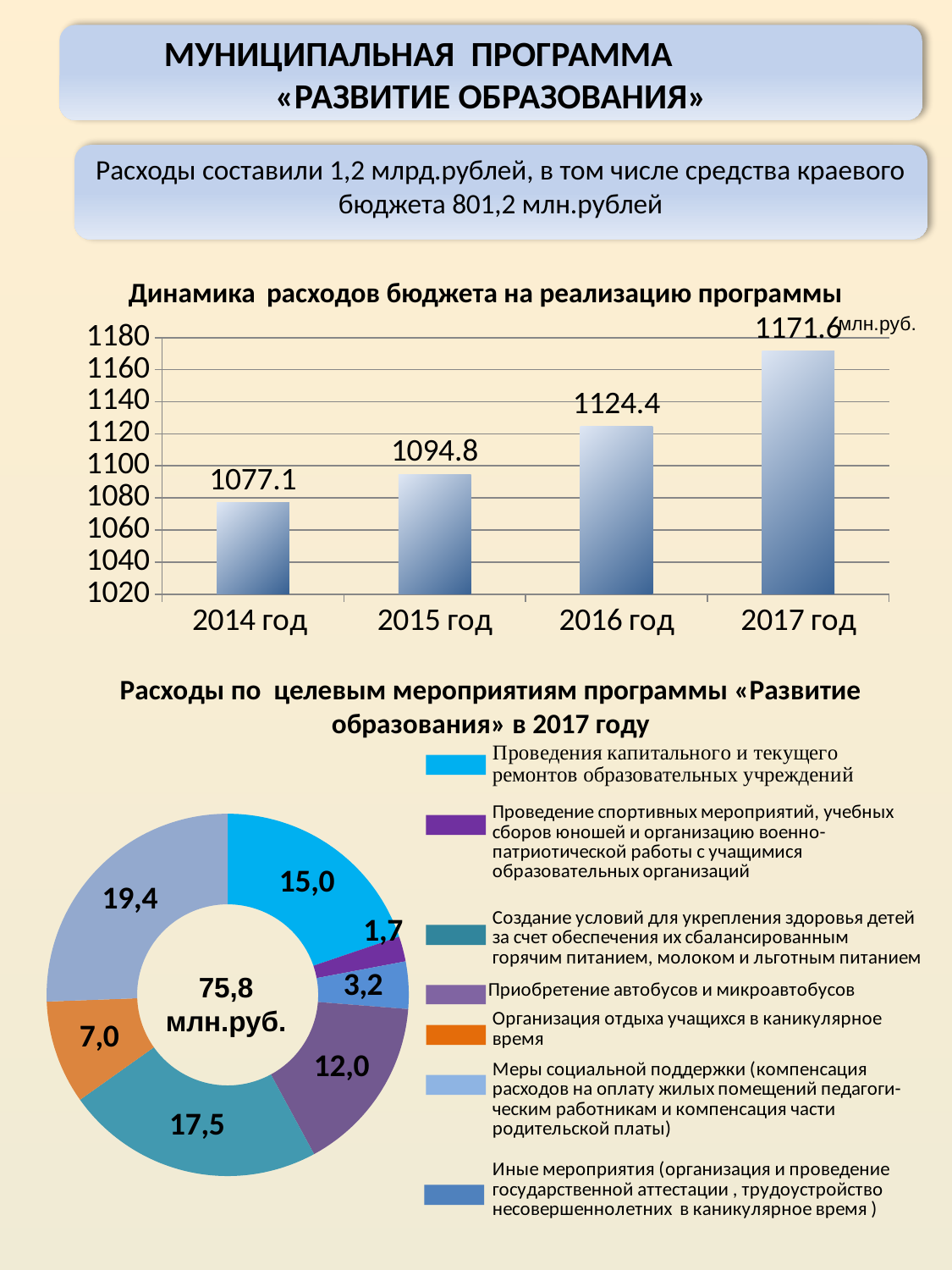

МУНИЦИПАЛЬНАЯ  ПРОГРАММА                   «РАЗВИТИЕ ОБРАЗОВАНИЯ»

Расходы составили 1,2 млрд.рублей, в том числе средства краевого бюджета 801,2 млн.рублей

Динамика  расходов бюджета на реализацию программы
млн.руб.

### Chart

| Category | Ряд 1 |
|---|---|
| 2014 год  | 1077.1 |
| 2015 год | 1094.8 |
| 2016 год | 1124.4 |
| 2017 год | 1171.6 |
Расходы по  целевым мероприятиям программы «Развитие образования» в 2017 году

### Chart

| Category |  продажи |
|---|---|
| Проведения капитального и текущего ремонта образовательных учреждений | 0.15 |
| Проведение спортивных мероприятий, учебных сборов юношей и организацию военно-патриотической работы с учащимися образовательных организаций  | 0.017 |
| Иные меропрития (организацию и проведение государственной аттестации выпускников 9-х и 11-х классов, трудоустройство несовершеннолетних в возрасте от 14 до 18 лет в каникулярное время ) | 0.032 |
| Приобретение автобусов и микроавтобусов  | 0.12 |
| Создание условий для укрепления здоровья детей за счет обеспечения их сбалансированным горячим питанием, молоком и льготным питанием | 0.175 |
| Организация отдыха учащихся в каникулярное время  | 0.07 |
| Меры социальной поддержки (компенсация расходов на оплату жилых помещений, отопления и освещения педагогическим работникам и компенсация части родительской платы за присмотр и уход за детьми, посещающими образовательные организации, реализующие образовате | 0.194 |
75,8 млн.руб.